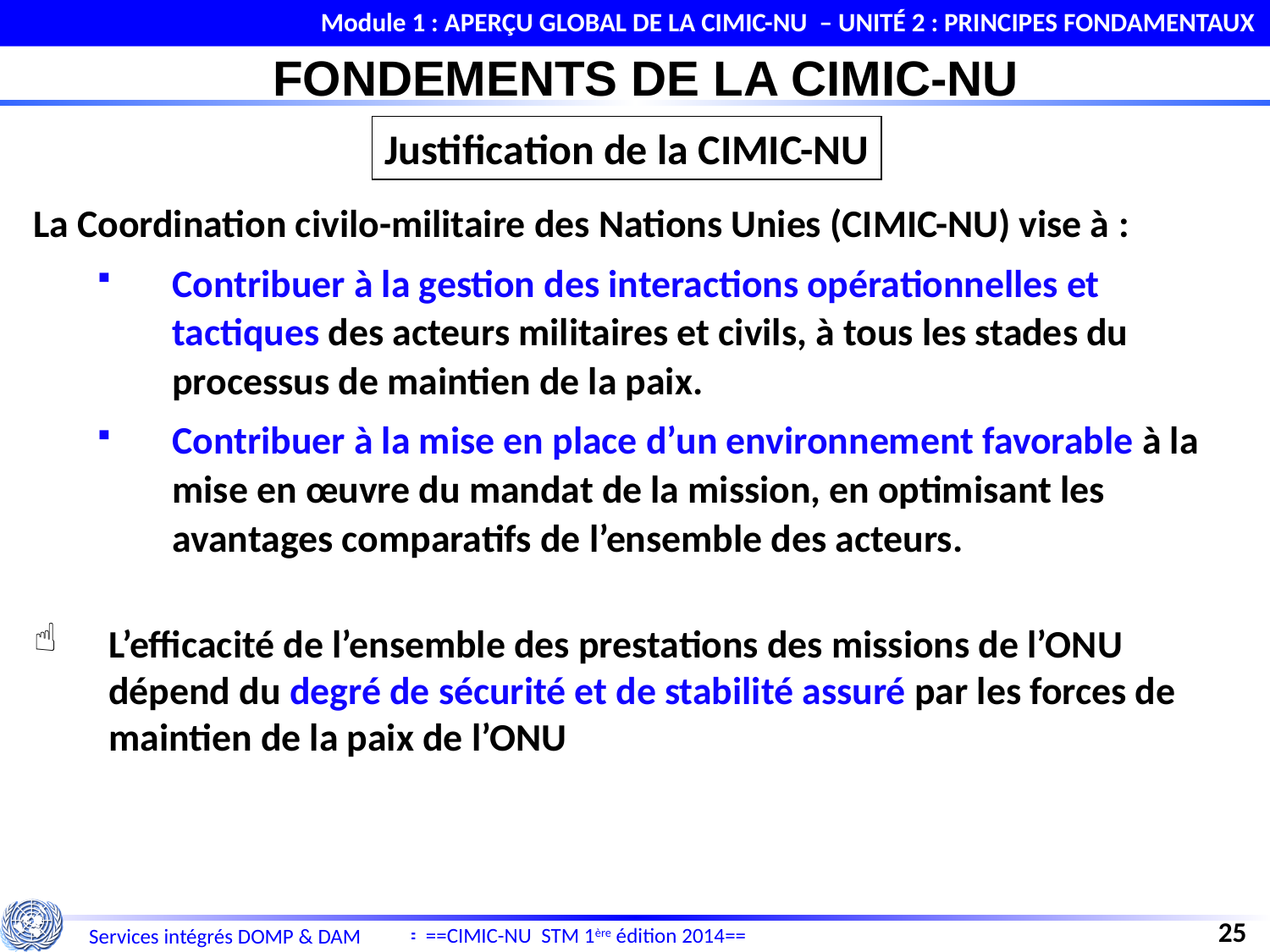

Module 1 : APERÇU GLOBAL DE LA CIMIC-NU  – UNITÉ 2 : PRINCIPES FONDAMENTAUX
FONDEMENTS DE LA CIMIC-NU
Justification de la CIMIC-NU
La Coordination civilo-militaire des Nations Unies (CIMIC-NU) vise à :
Contribuer à la gestion des interactions opérationnelles et tactiques des acteurs militaires et civils, à tous les stades du processus de maintien de la paix.
Contribuer à la mise en place d’un environnement favorable à la mise en œuvre du mandat de la mission, en optimisant les avantages comparatifs de l’ensemble des acteurs.

L’efficacité de l’ensemble des prestations des missions de l’ONU dépend du degré de sécurité et de stabilité assuré par les forces de maintien de la paix de l’ONU

25
==CIMIC-NU  STM 1ère édition 2014==
Services intégrés DOMP & DAM